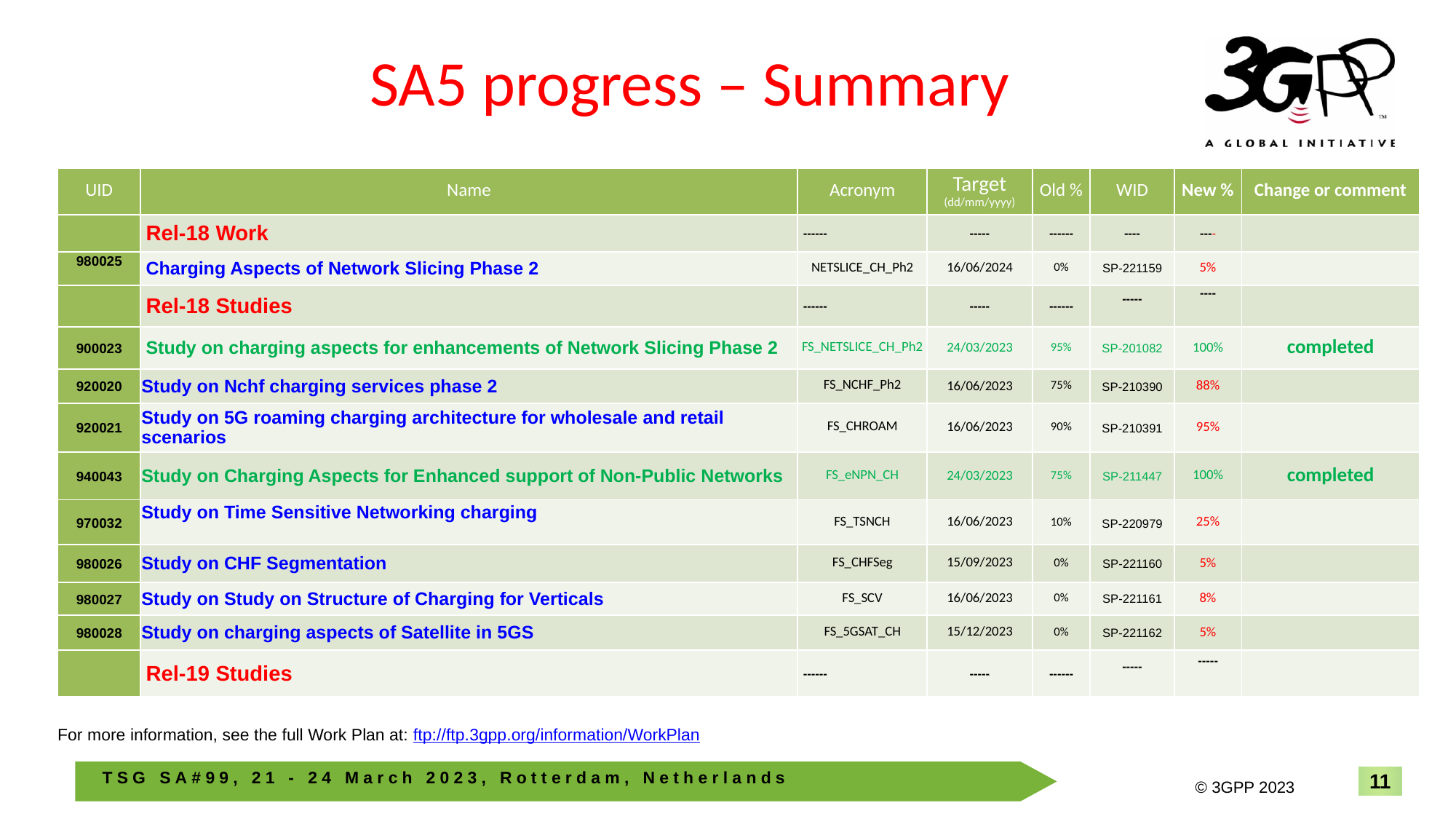

# SA5 progress – Summary
| UID | Name | Acronym | Target (dd/mm/yyyy) | Old % | WID | New % | Change or comment |
| --- | --- | --- | --- | --- | --- | --- | --- |
|  | Rel-18 Work | ------ | ----- | ------ | ---- | ---- |  |
| 980025 | Charging Aspects of Network Slicing Phase 2 | NETSLICE\_CH\_Ph2 | 16/06/2024 | 0% | SP-221159 | 5% |  |
|  | Rel-18 Studies | ------ | ----- | ------ | ----- | ---- |  |
| 900023 | Study on charging aspects for enhancements of Network Slicing Phase 2 | FS\_NETSLICE\_CH\_Ph2 | 24/03/2023 | 95% | SP-201082 | 100% | completed |
| 920020 | Study on Nchf charging services phase 2 | FS\_NCHF\_Ph2 | 16/06/2023 | 75% | SP-210390 | 88% |  |
| 920021 | Study on 5G roaming charging architecture for wholesale and retail scenarios | FS\_CHROAM | 16/06/2023 | 90% | SP-210391 | 95% |  |
| 940043 | Study on Charging Aspects for Enhanced support of Non-Public Networks | FS\_eNPN\_CH | 24/03/2023 | 75% | SP-211447 | 100% | completed |
| 970032 | Study on Time Sensitive Networking charging | FS\_TSNCH | 16/06/2023 | 10% | SP-220979 | 25% |  |
| 980026 | Study on CHF Segmentation | FS\_CHFSeg | 15/09/2023 | 0% | SP-221160 | 5% |  |
| 980027 | Study on Study on Structure of Charging for Verticals | FS\_SCV | 16/06/2023 | 0% | SP-221161 | 8% |  |
| 980028 | Study on charging aspects of Satellite in 5GS | FS\_5GSAT\_CH | 15/12/2023 | 0% | SP-221162 | 5% |  |
|  | Rel-19 Studies | ------ | ----- | ------ | ----- | ----- |  |
For more information, see the full Work Plan at: ftp://ftp.3gpp.org/information/WorkPlan